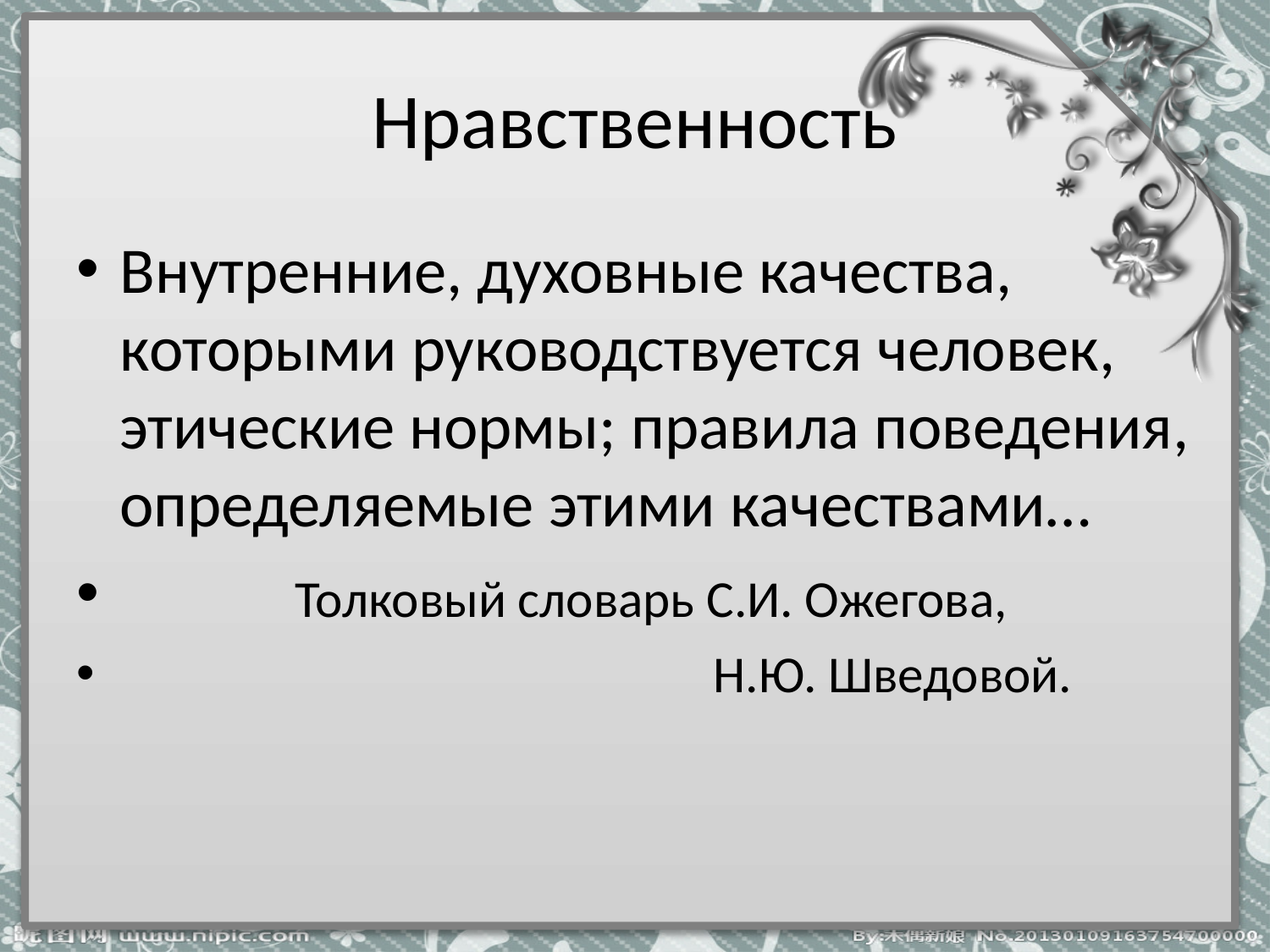

# Нравственность
Внутренние, духовные качества, которыми руководствуется человек, этические нормы; правила поведения, определяемые этими качествами…
            Толковый словарь С.И. Ожегова,
                                                   Н.Ю. Шведовой.